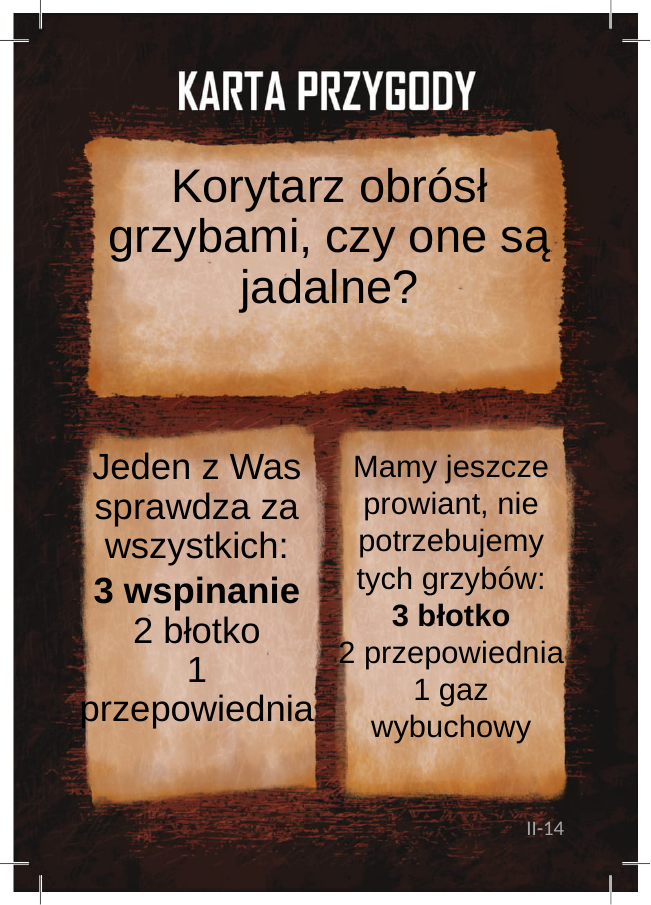

# Korytarz obrósł grzybami, czy one są jadalne?
Mamy jeszcze prowiant, nie potrzebujemy tych grzybów:
3 błotko
2 przepowiednia
1 gaz wybuchowy
Jeden z Was sprawdza za wszystkich:
3 wspinanie
2 błotko
1 przepowiednia
II-14